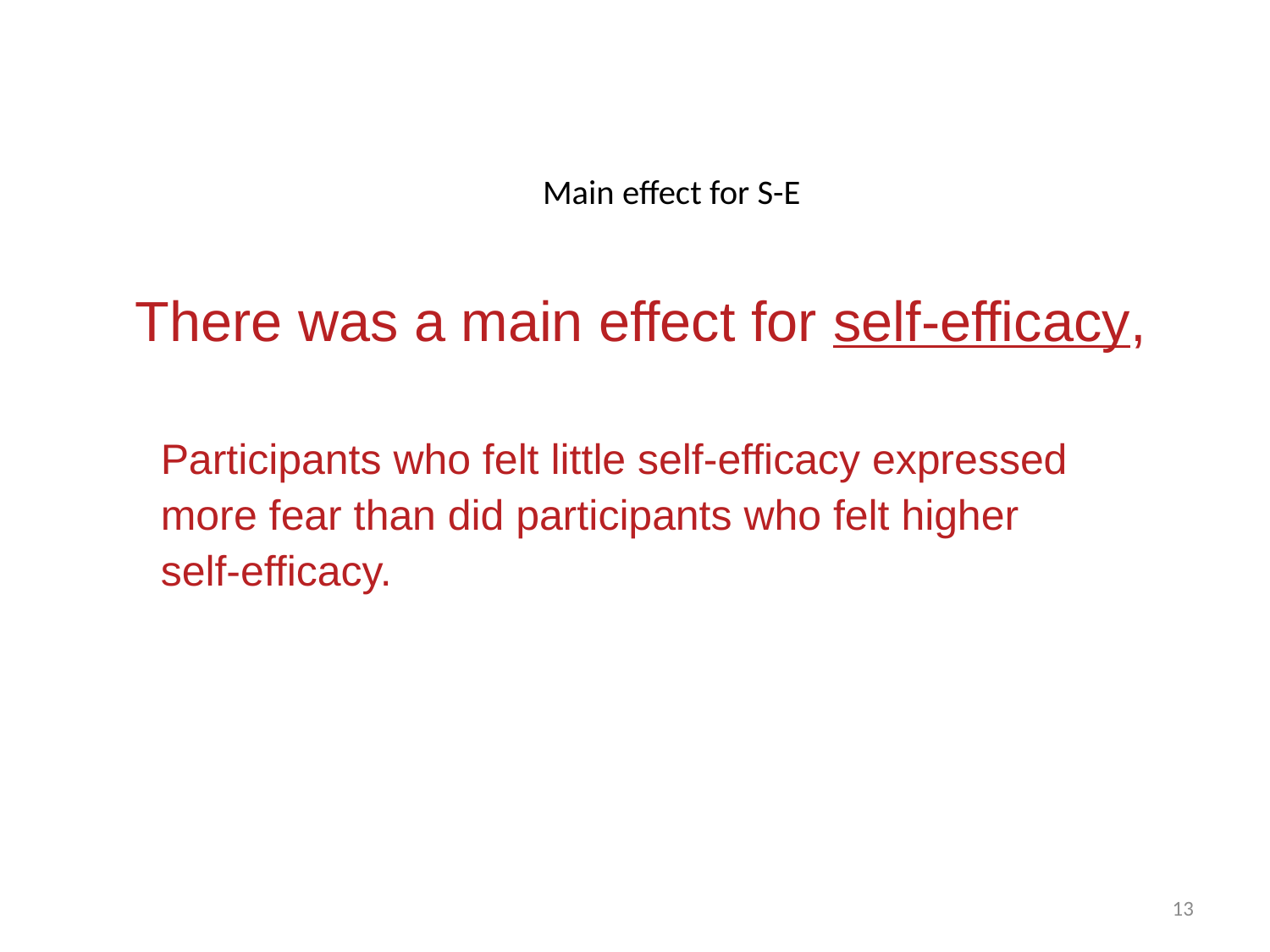

# Main effect for S-E
There was a main effect for self-efficacy,
Participants who felt little self-efficacy expressed more fear than did participants who felt higher self-efficacy.
13